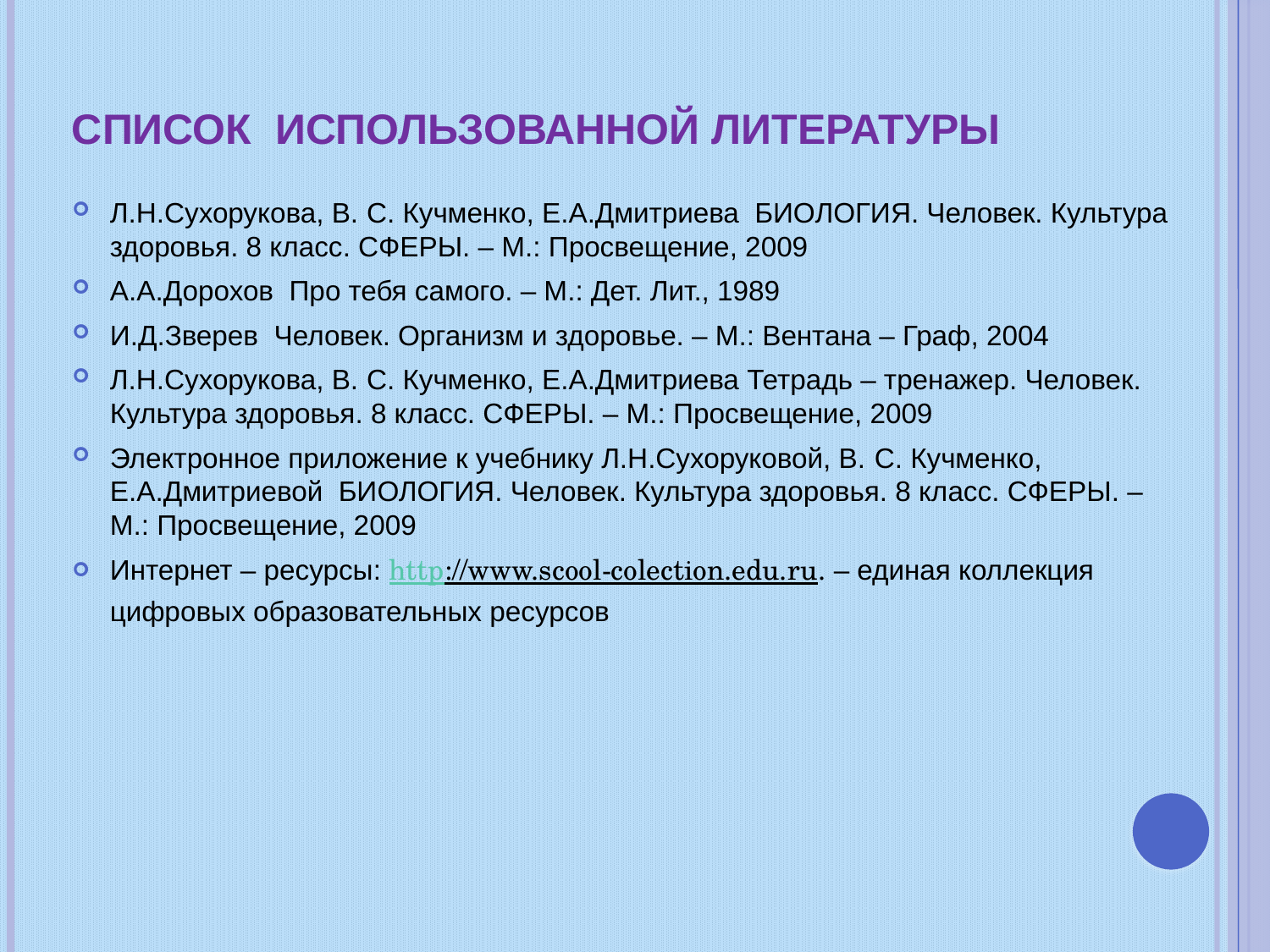

# Список  использованной литературы
Л.Н.Сухорукова, В. С. Кучменко, Е.А.Дмитриева  БИОЛОГИЯ. Человек. Культура здоровья. 8 класс. СФЕРЫ. – М.: Просвещение, 2009
А.А.Дорохов  Про тебя самого. – М.: Дет. Лит., 1989
И.Д.Зверев  Человек. Организм и здоровье. – М.: Вентана – Граф, 2004
Л.Н.Сухорукова, В. С. Кучменко, Е.А.Дмитриева Тетрадь – тренажер. Человек. Культура здоровья. 8 класс. СФЕРЫ. – М.: Просвещение, 2009
Электронное приложение к учебнику Л.Н.Сухоруковой, В. С. Кучменко, Е.А.Дмитриевой  БИОЛОГИЯ. Человек. Культура здоровья. 8 класс. СФЕРЫ. – М.: Просвещение, 2009
Интернет – ресурсы: http://www.scool-colection.edu.ru. – единая коллекция цифровых образовательных ресурсов